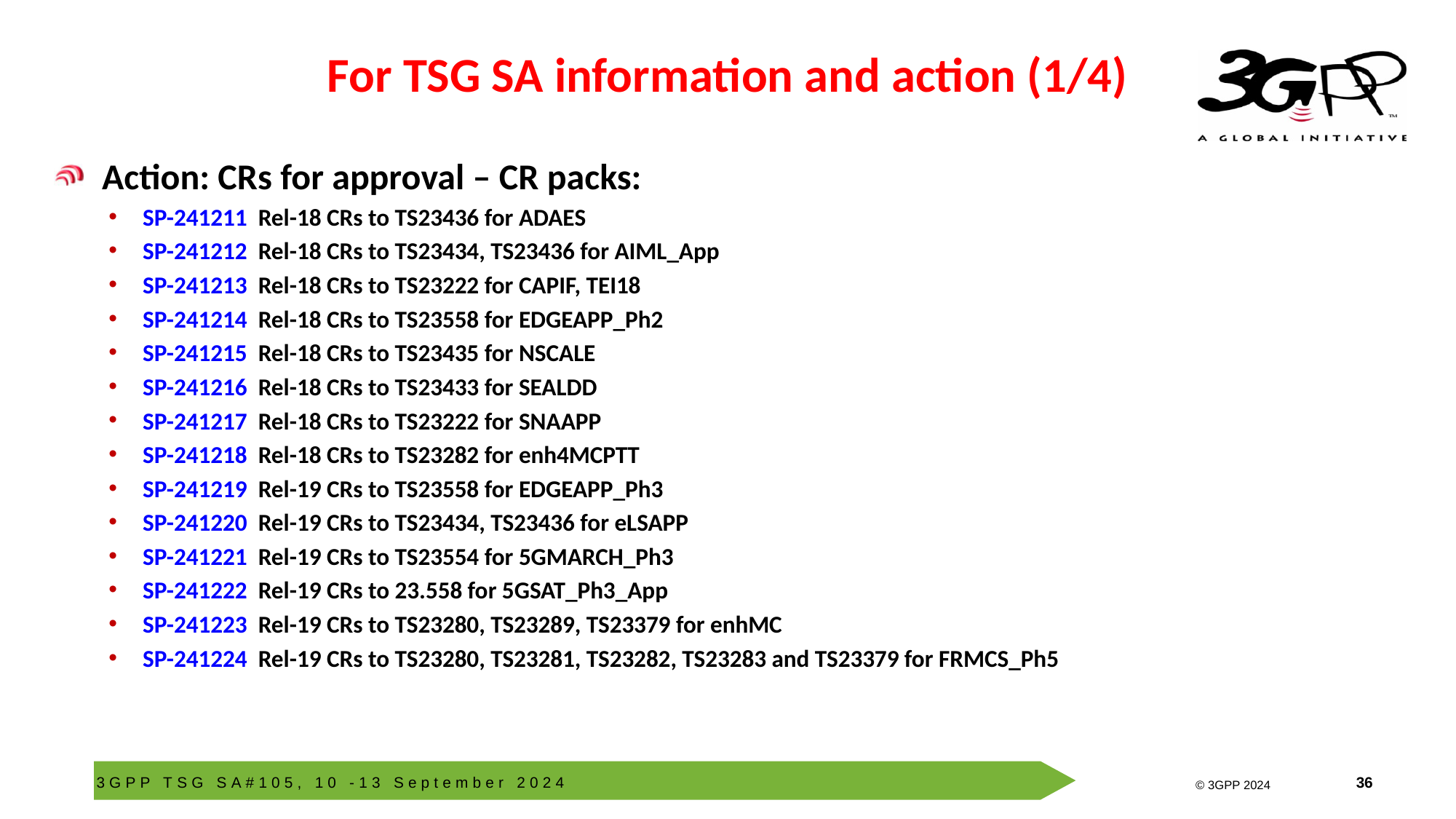

# For TSG SA information and action (1/4)
 Action: CRs for approval – CR packs:
SP-241211  Rel-18 CRs to TS23436 for ADAES
SP-241212  Rel-18 CRs to TS23434, TS23436 for AIML_App
SP-241213  Rel-18 CRs to TS23222 for CAPIF, TEI18
SP-241214  Rel-18 CRs to TS23558 for EDGEAPP_Ph2
SP-241215  Rel-18 CRs to TS23435 for NSCALE
SP-241216  Rel-18 CRs to TS23433 for SEALDD
SP-241217  Rel-18 CRs to TS23222 for SNAAPP
SP-241218  Rel-18 CRs to TS23282 for enh4MCPTT
SP-241219  Rel-19 CRs to TS23558 for EDGEAPP_Ph3
SP-241220  Rel-19 CRs to TS23434, TS23436 for eLSAPP
SP-241221  Rel-19 CRs to TS23554 for 5GMARCH_Ph3
SP-241222  Rel-19 CRs to 23.558 for 5GSAT_Ph3_App
SP-241223  Rel-19 CRs to TS23280, TS23289, TS23379 for enhMC
SP-241224  Rel-19 CRs to TS23280, TS23281, TS23282, TS23283 and TS23379 for FRMCS_Ph5